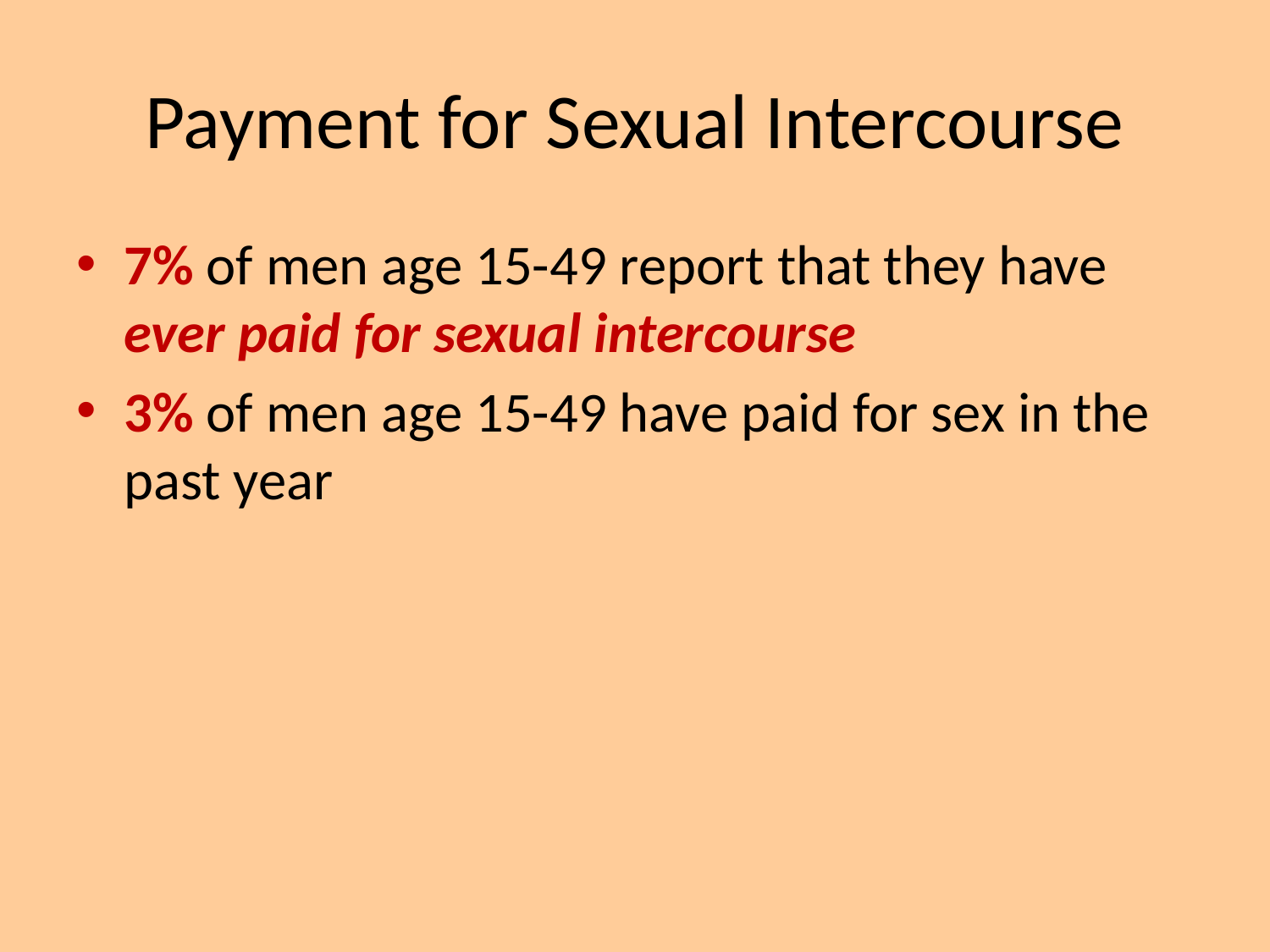

# Payment for Sexual Intercourse
7% of men age 15-49 report that they have ever paid for sexual intercourse
3% of men age 15-49 have paid for sex in the past year